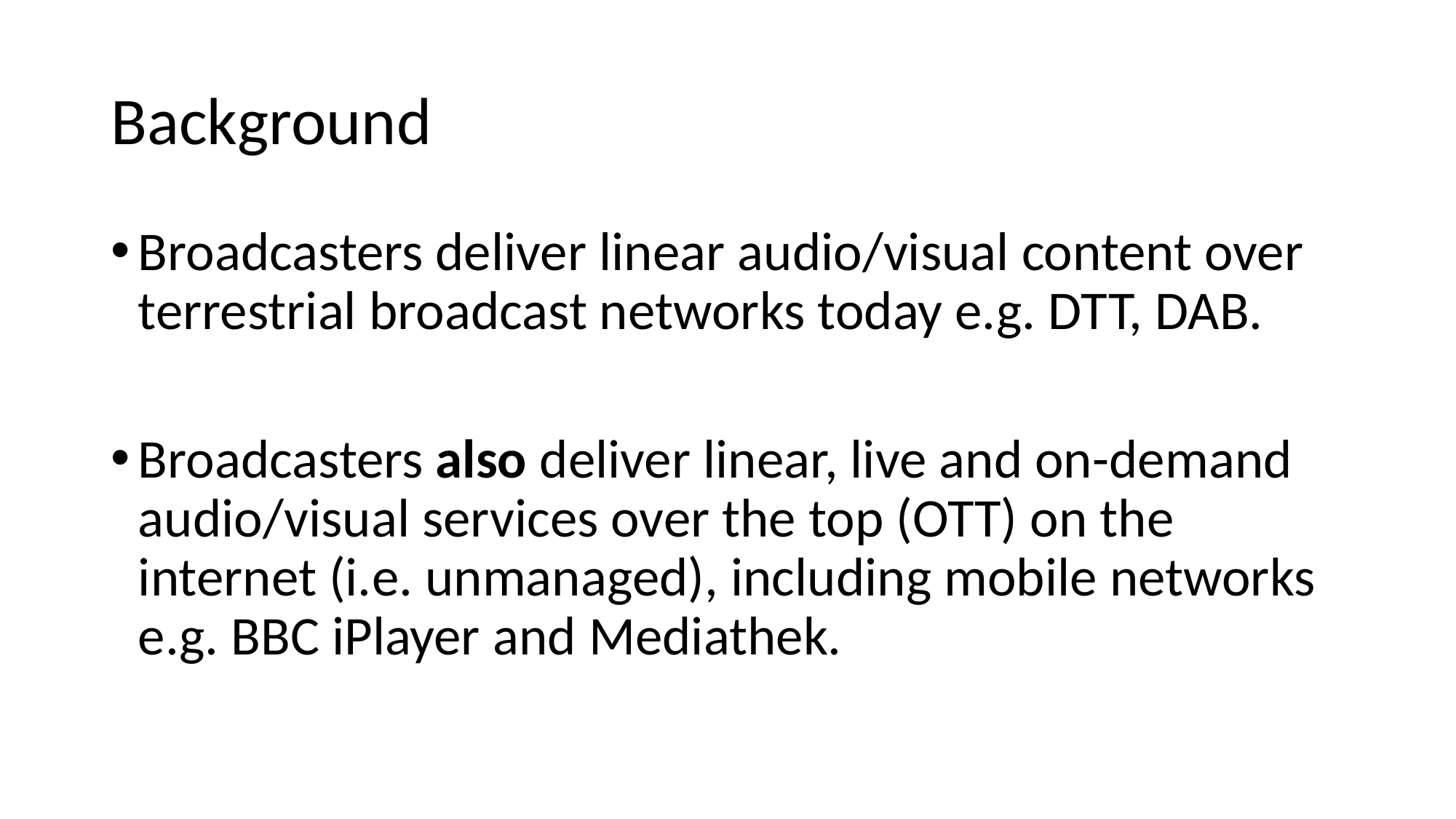

# Background
Broadcasters deliver linear audio/visual content over terrestrial broadcast networks today e.g. DTT, DAB.

Broadcasters also deliver linear, live and on-demand audio/visual services over the top (OTT) on the internet (i.e. unmanaged), including mobile networks e.g. BBC iPlayer and Mediathek.